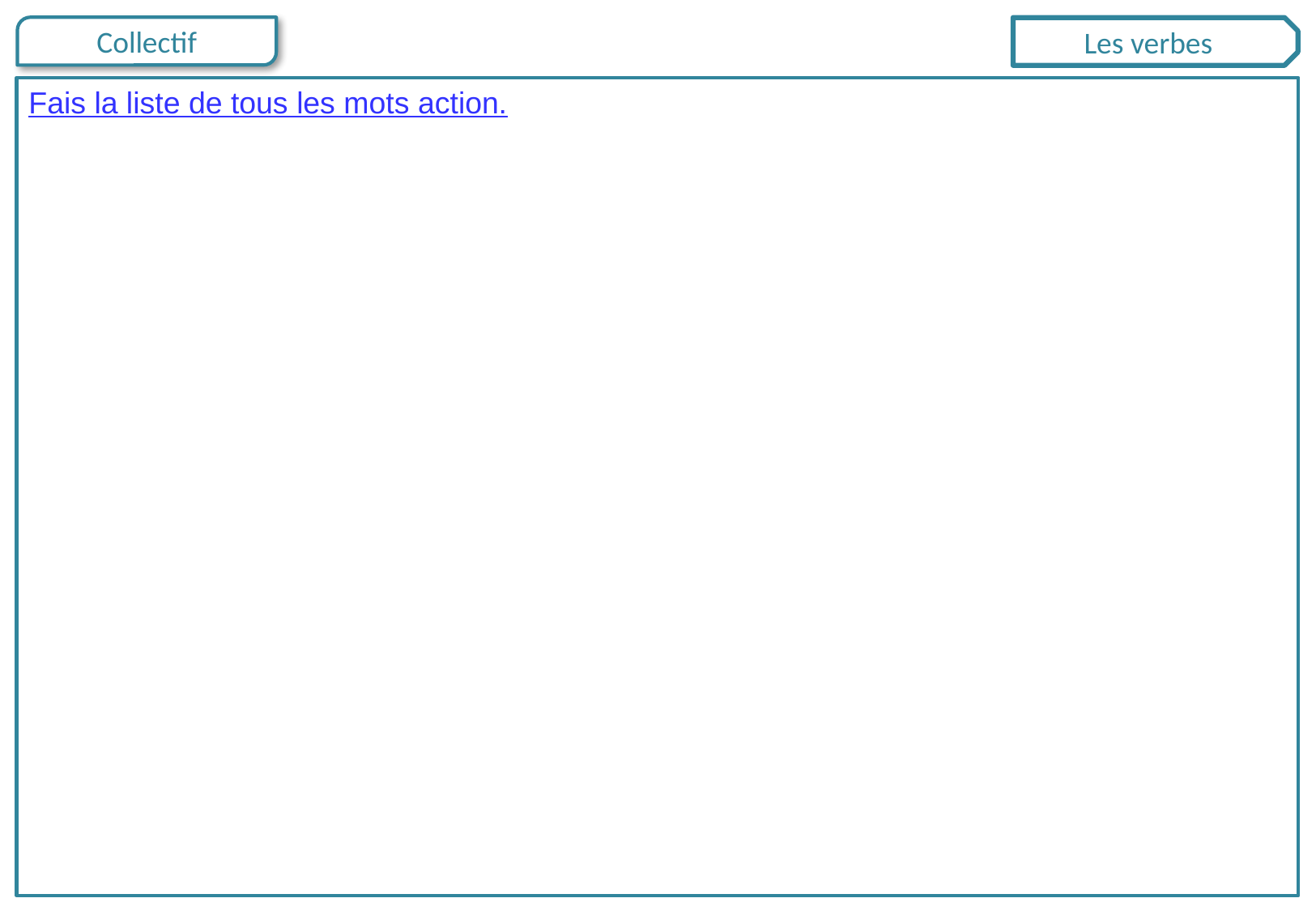

Les verbes
Fais la liste de tous les mots action.